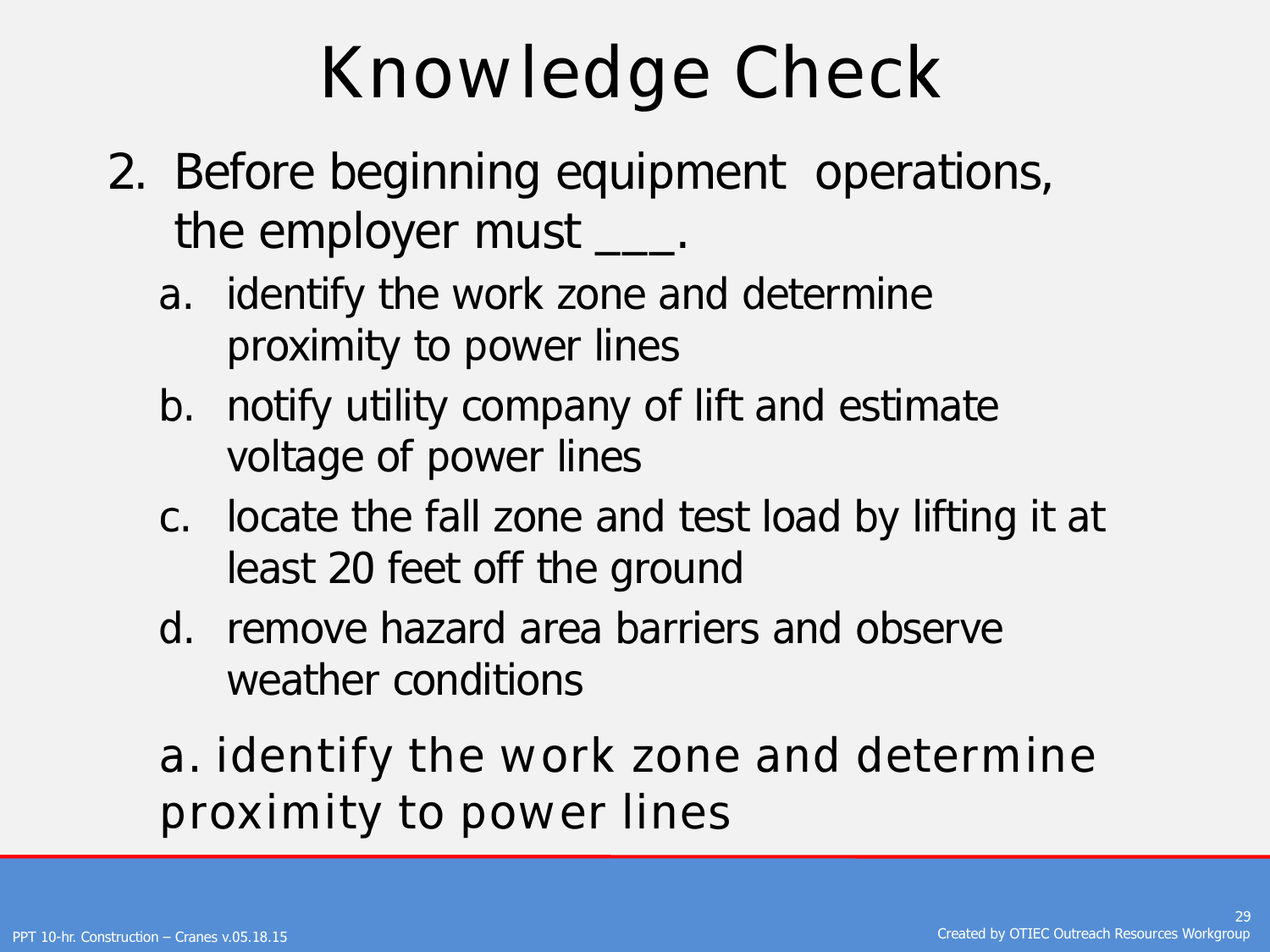

# Knowledge Check
Before beginning equipment  operations, the employer must ___.
identify the work zone and determine proximity to power lines
notify utility company of lift and estimate voltage of power lines
locate the fall zone and test load by lifting it at least 20 feet off the ground
remove hazard area barriers and observe weather conditions
a. identify the work zone and determine proximity to power lines